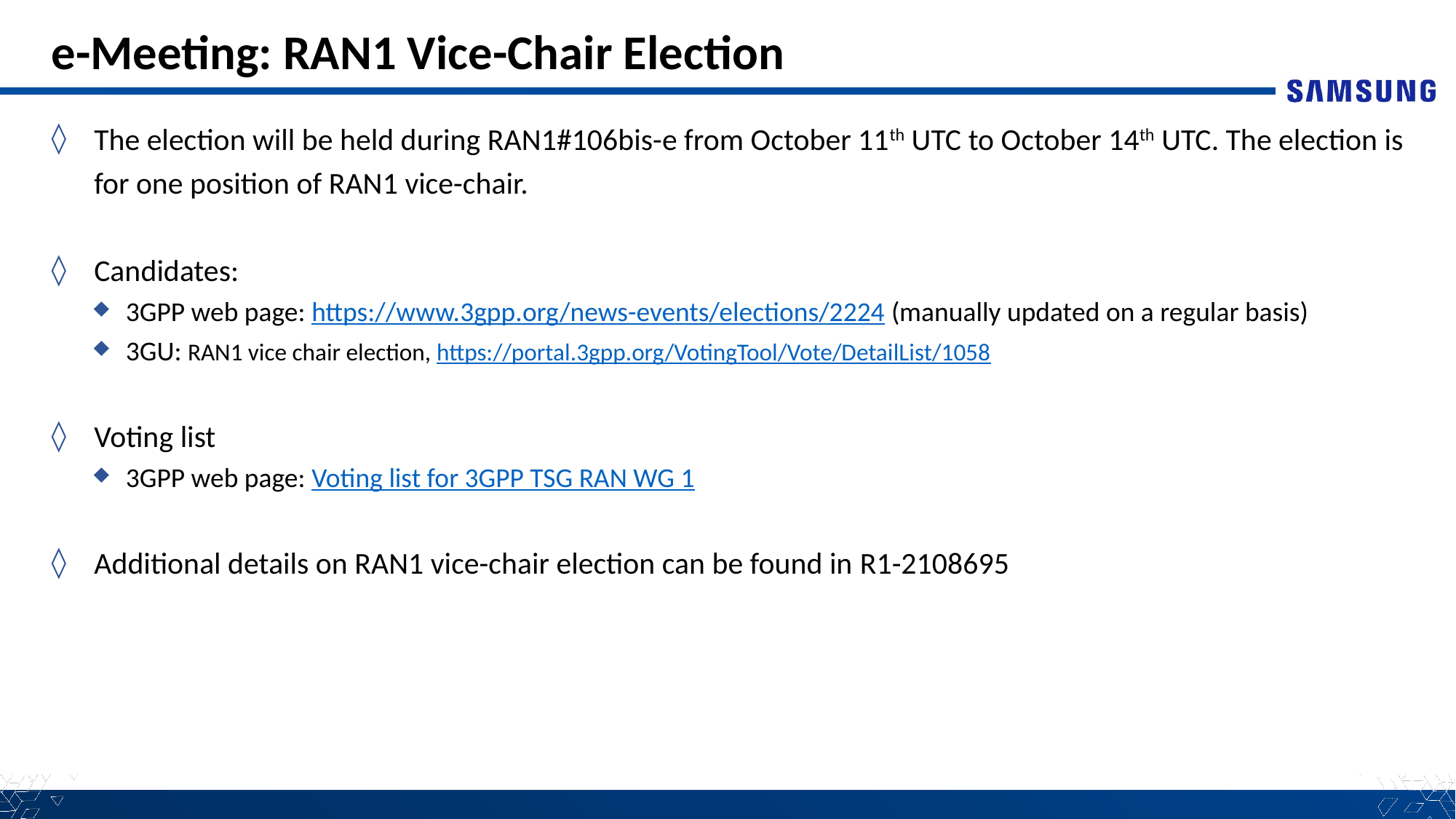

# e-Meeting: RAN1 Vice-Chair Election
The election will be held during RAN1#106bis-e from October 11th UTC to October 14th UTC. The election is for one position of RAN1 vice-chair.

Candidates:
3GPP web page: https://www.3gpp.org/news-events/elections/2224 (manually updated on a regular basis)
3GU: RAN1 vice chair election, https://portal.3gpp.org/VotingTool/Vote/DetailList/1058

Voting list
3GPP web page: Voting list for 3GPP TSG RAN WG 1

Additional details on RAN1 vice-chair election can be found in R1-2108695